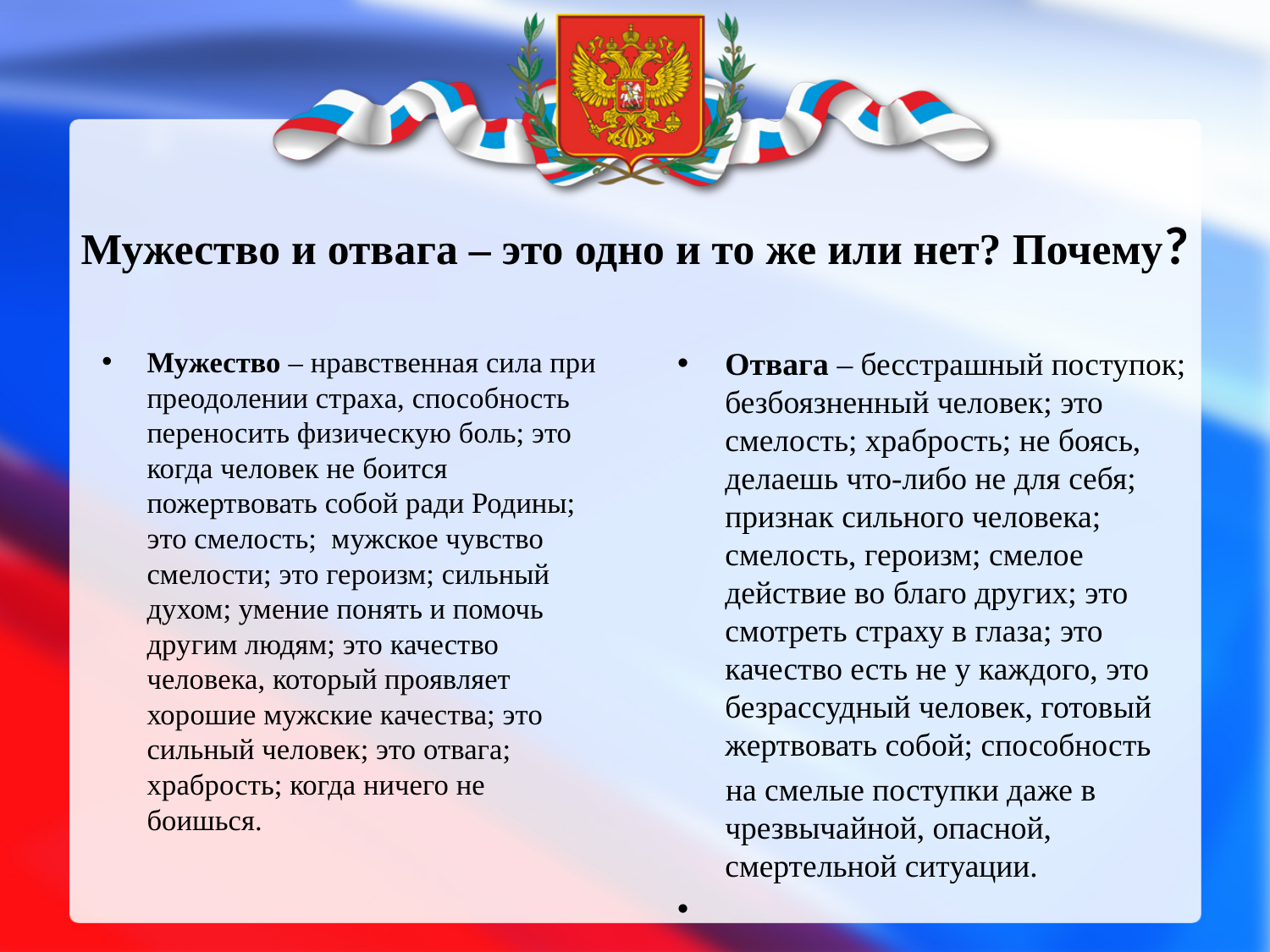

# Мужество и отвага – это одно и то же или нет? Почему?
Мужество – нравственная сила при преодолении страха, способность переносить физическую боль; это когда человек не боится пожертвовать собой ради Родины; это смелость;  мужское чувство смелости; это героизм; сильный духом; умение понять и помочь другим людям; это качество человека, который проявляет хорошие мужские качества; это сильный человек; это отвага; храбрость; когда ничего не боишься.

Отвага – бесстрашный поступок; безбоязненный человек; это смелость; храбрость; не боясь, делаешь что-либо не для себя; признак сильного человека; смелость, героизм; смелое действие во благо других; это смотреть страху в глаза; это качество есть не у каждого, это безрассудный человек, готовый жертвовать собой; способность
      на смелые поступки даже в чрезвычайной, опасной, смертельной ситуации.